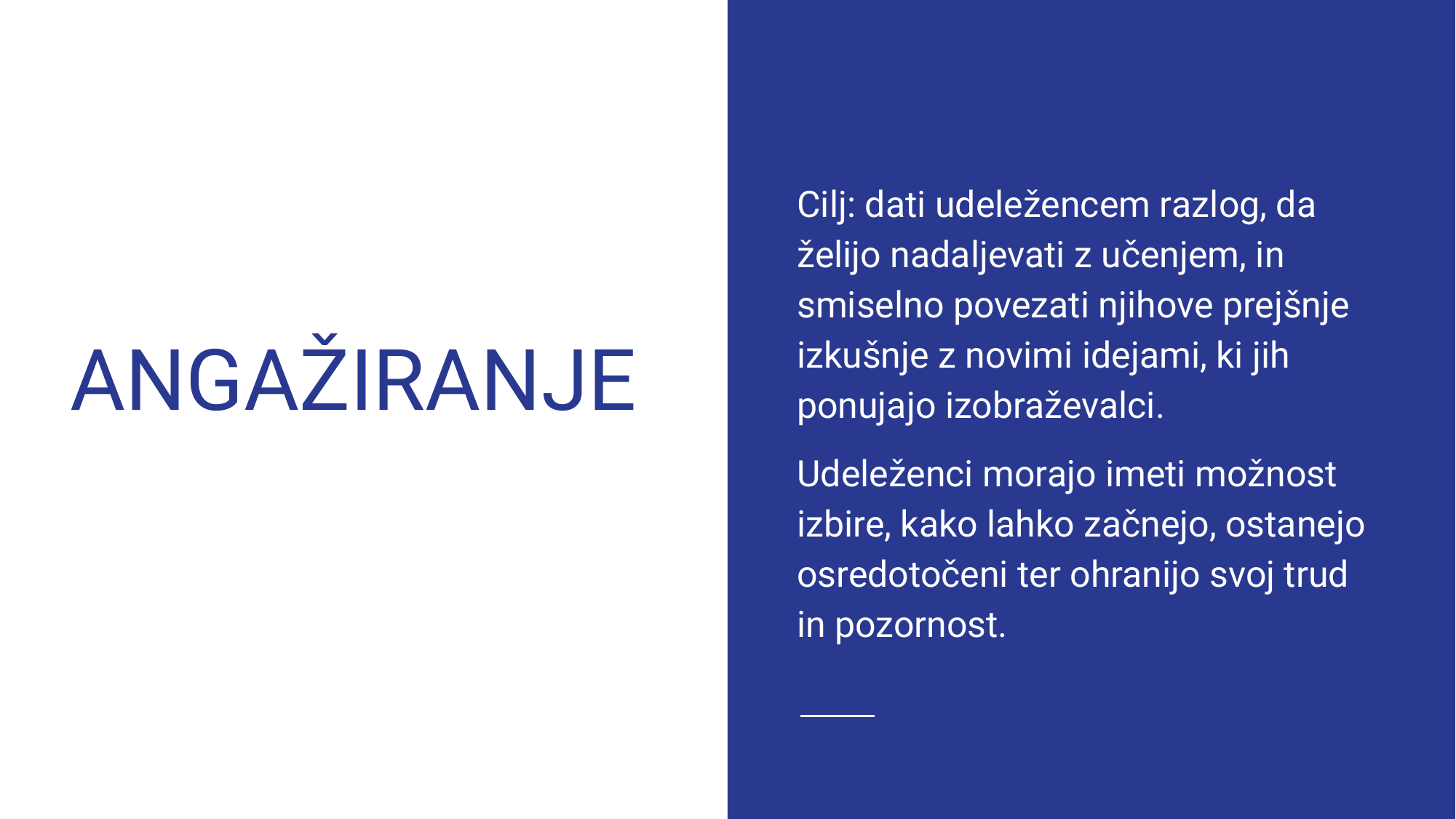

Cilj: dati udeležencem razlog, da želijo nadaljevati z učenjem, in smiselno povezati njihove prejšnje izkušnje z novimi idejami, ki jih ponujajo izobraževalci.
Udeleženci morajo imeti možnost izbire, kako lahko začnejo, ostanejo osredotočeni ter ohranijo svoj trud in pozornost.
# ANGAŽIRANJE